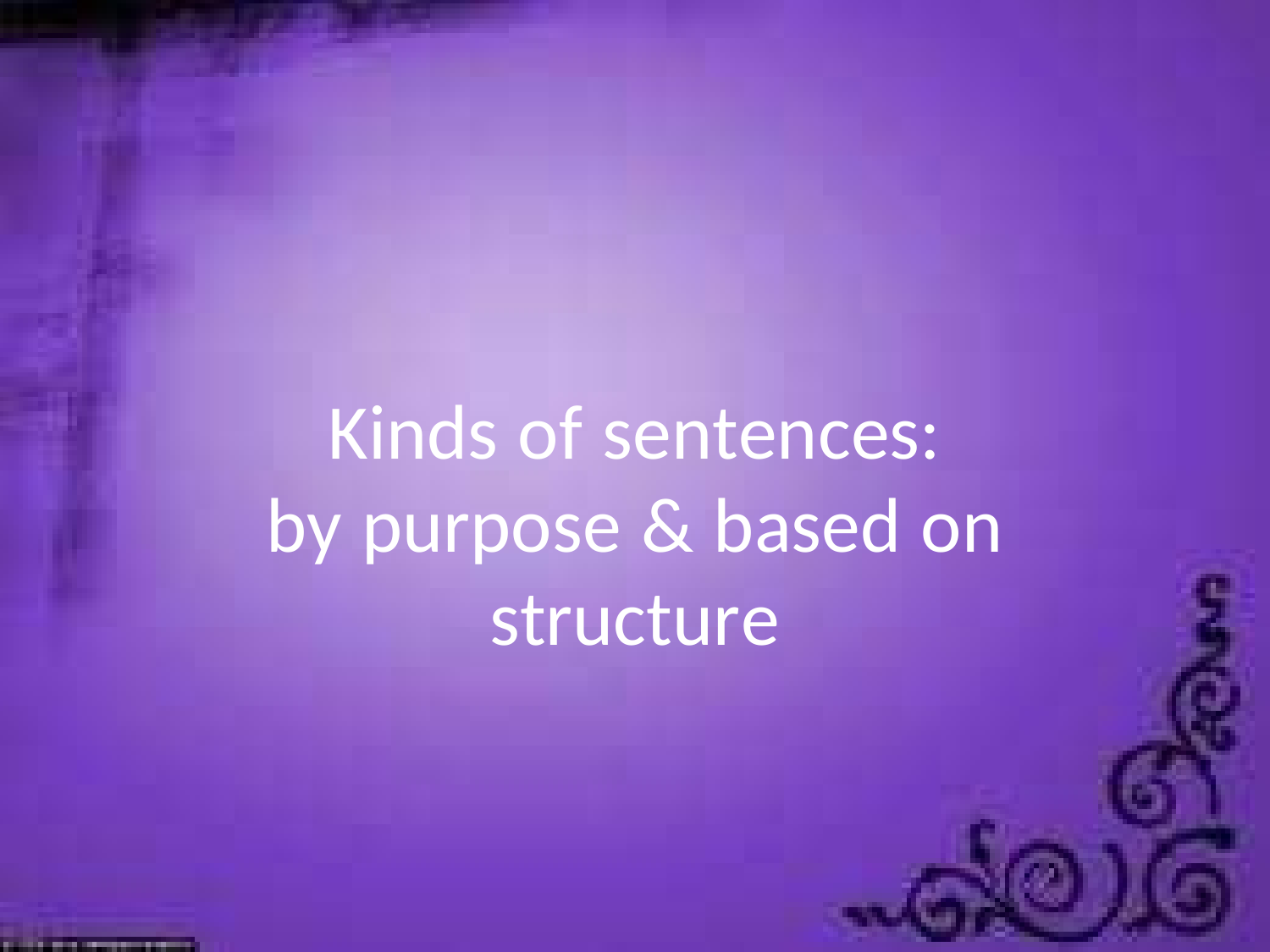

Kinds of sentences:
by purpose & based on structure